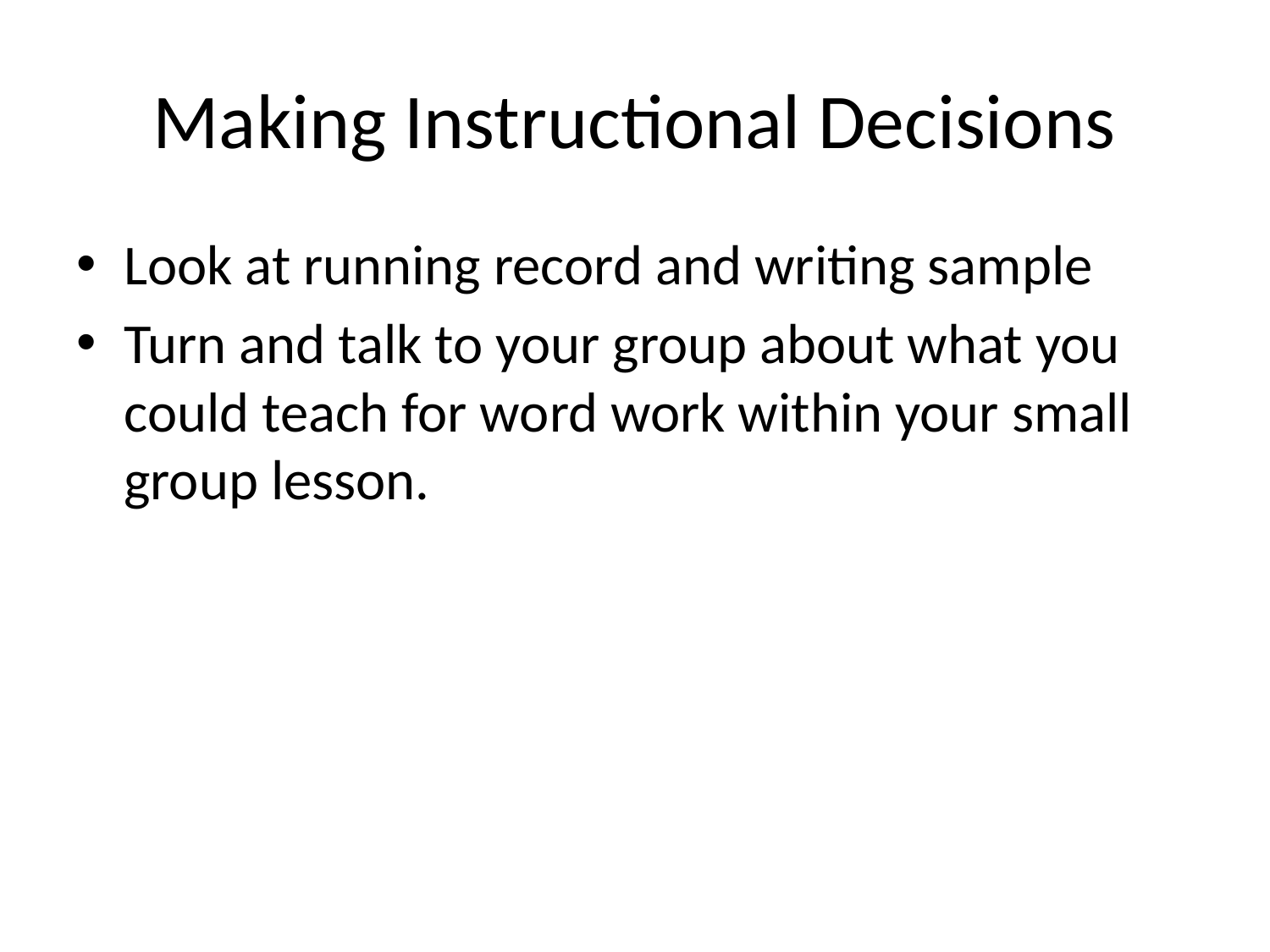

# Making Instructional Decisions
Look at running record and writing sample
Turn and talk to your group about what you could teach for word work within your small group lesson.